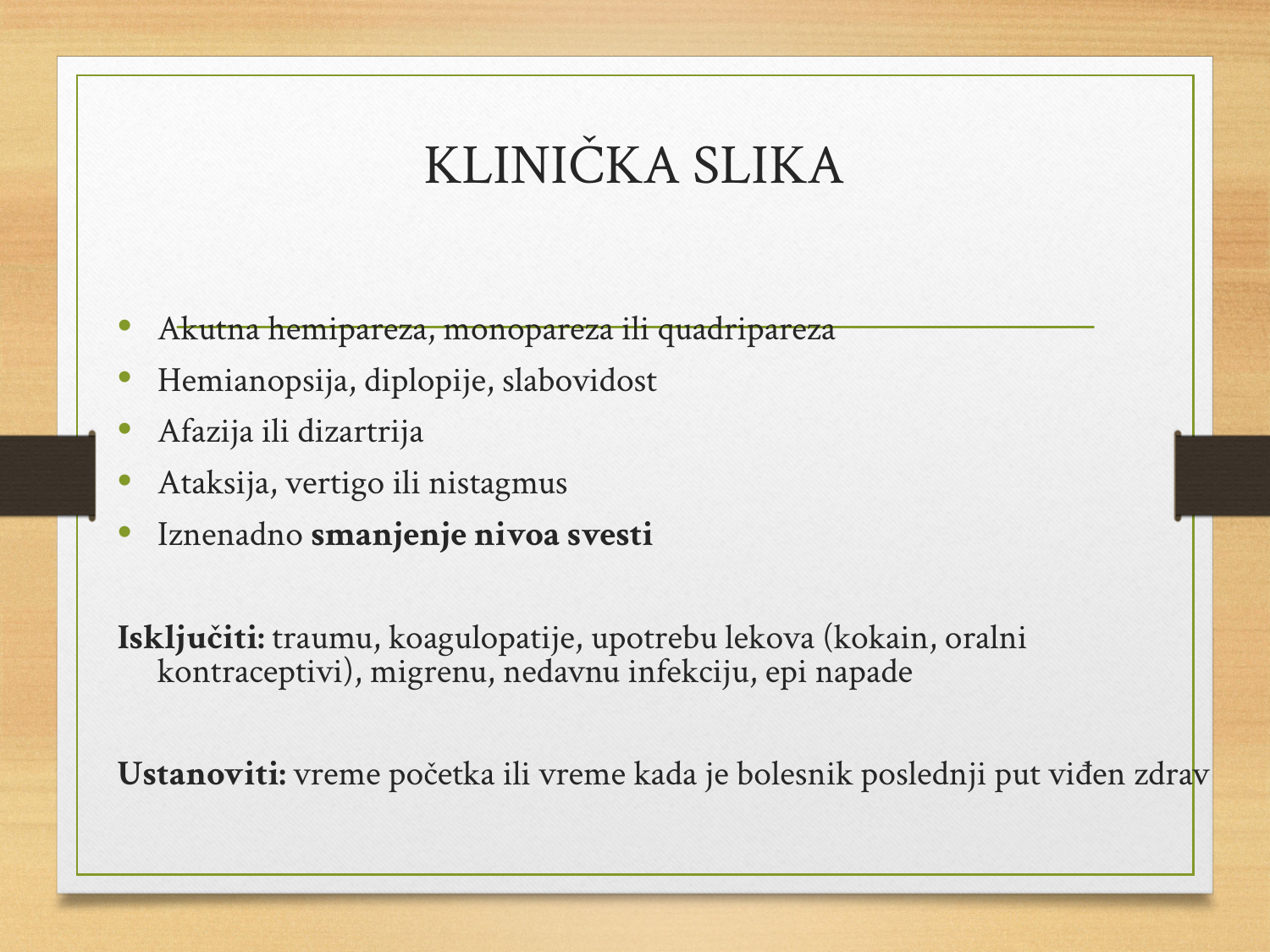

# KLINIČKA SLIKA
Akutna hemipareza, monopareza ili quadripareza
Hemianopsija, diplopije, slabovidost
Afazija ili dizartrija
Ataksija, vertigo ili nistagmus
Iznenadno smanjenje nivoa svesti

Isključiti: traumu, koagulopatije, upotrebu lekova (kokain, oralni kontraceptivi), migrenu, nedavnu infekciju, epi napade

Ustanoviti: vreme početka ili vreme kada je bolesnik poslednji put viđen zdrav